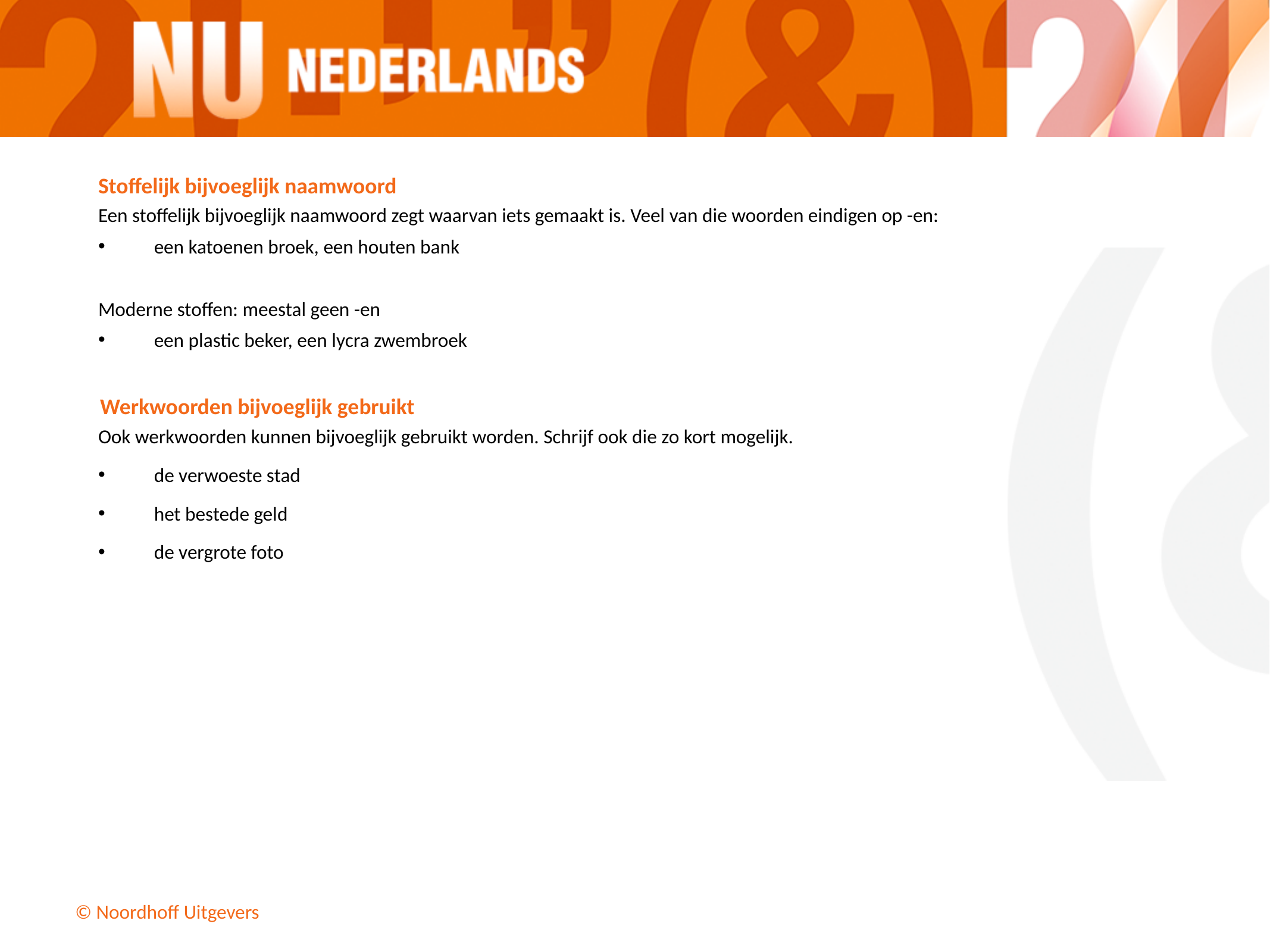

Stoffelijk bijvoeglijk naamwoord

Een stoffelijk bijvoeglijk naamwoord zegt waarvan iets gemaakt is. Veel van die woorden eindigen op -en:
een katoenen broek, een houten bank

Moderne stoffen: meestal geen -en
een plastic beker, een lycra zwembroek
Werkwoorden bijvoeglijk gebruikt

Ook werkwoorden kunnen bijvoeglijk gebruikt worden. Schrijf ook die zo kort mogelijk.
de verwoeste stad
het bestede geld
de vergrote foto